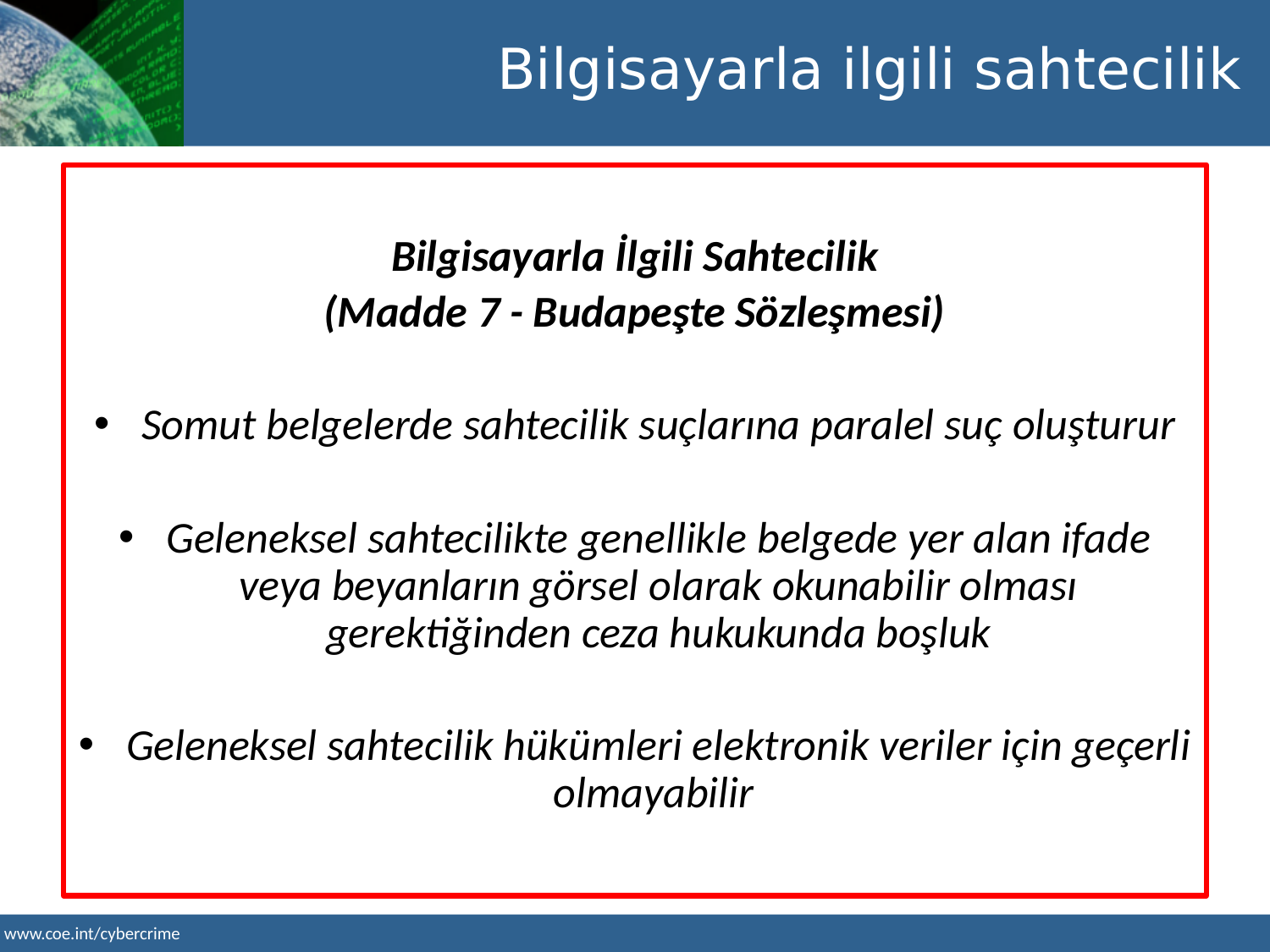

Bilgisayarla ilgili sahtecilik

Bilgisayarla İlgili Sahtecilik
(Madde 7 - Budapeşte Sözleşmesi)

Somut belgelerde sahtecilik suçlarına paralel suç oluşturur

Geleneksel sahtecilikte genellikle belgede yer alan ifade veya beyanların görsel olarak okunabilir olması gerektiğinden ceza hukukunda boşluk

Geleneksel sahtecilik hükümleri elektronik veriler için geçerli olmayabilir